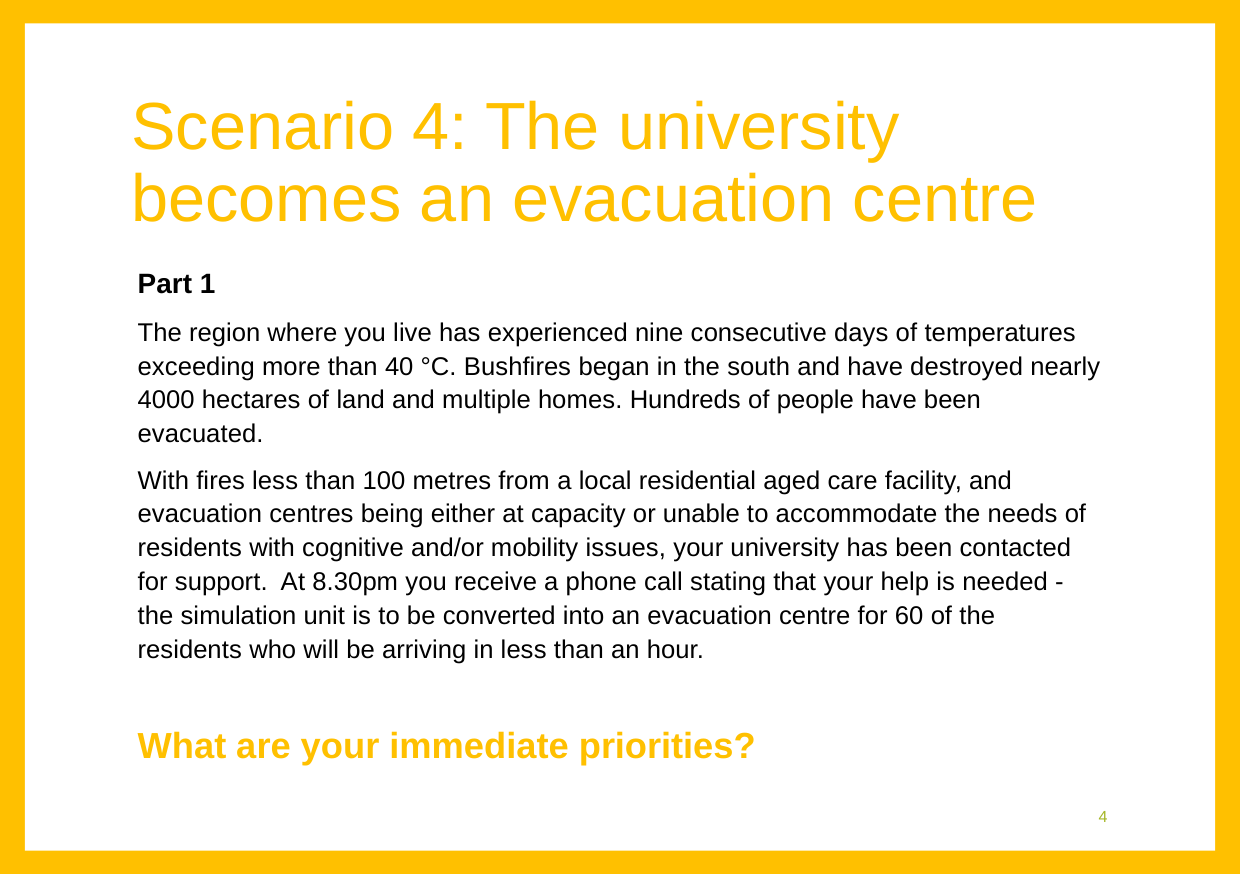

# Scenario 4: The university becomes an evacuation centre
Part 1
The region where you live has experienced nine consecutive days of temperatures exceeding more than 40 °C. Bushfires began in the south and have destroyed nearly 4000 hectares of land and multiple homes. Hundreds of people have been evacuated.
With fires less than 100 metres from a local residential aged care facility, and evacuation centres being either at capacity or unable to accommodate the needs of residents with cognitive and/or mobility issues, your university has been contacted for support.  At 8.30pm you receive a phone call stating that your help is needed - the simulation unit is to be converted into an evacuation centre for 60 of the residents who will be arriving in less than an hour.

What are your immediate priorities?

4